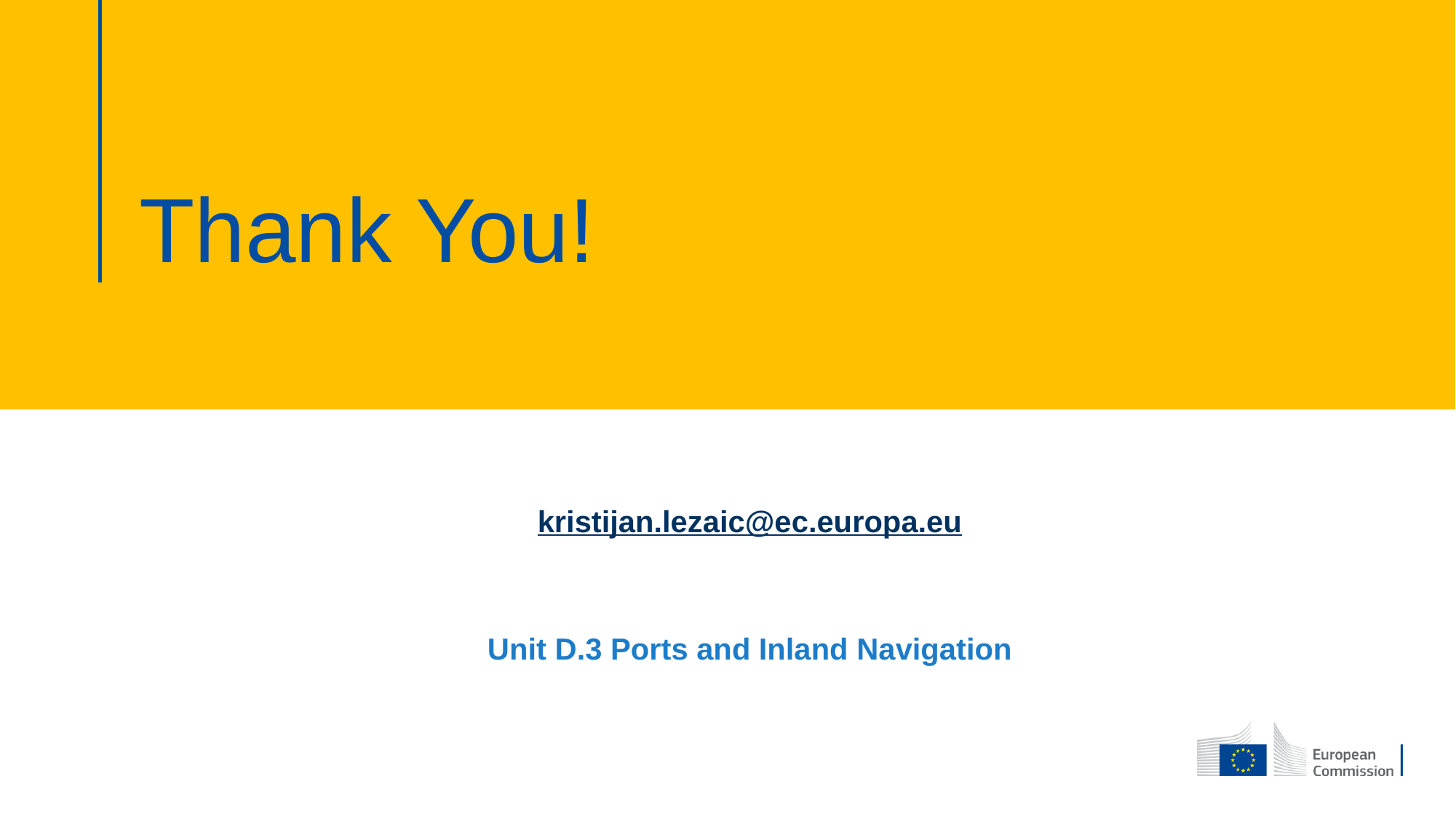

# Thank You!
kristijan.lezaic@ec.europa.eu

Unit D.3 Ports and Inland Navigation